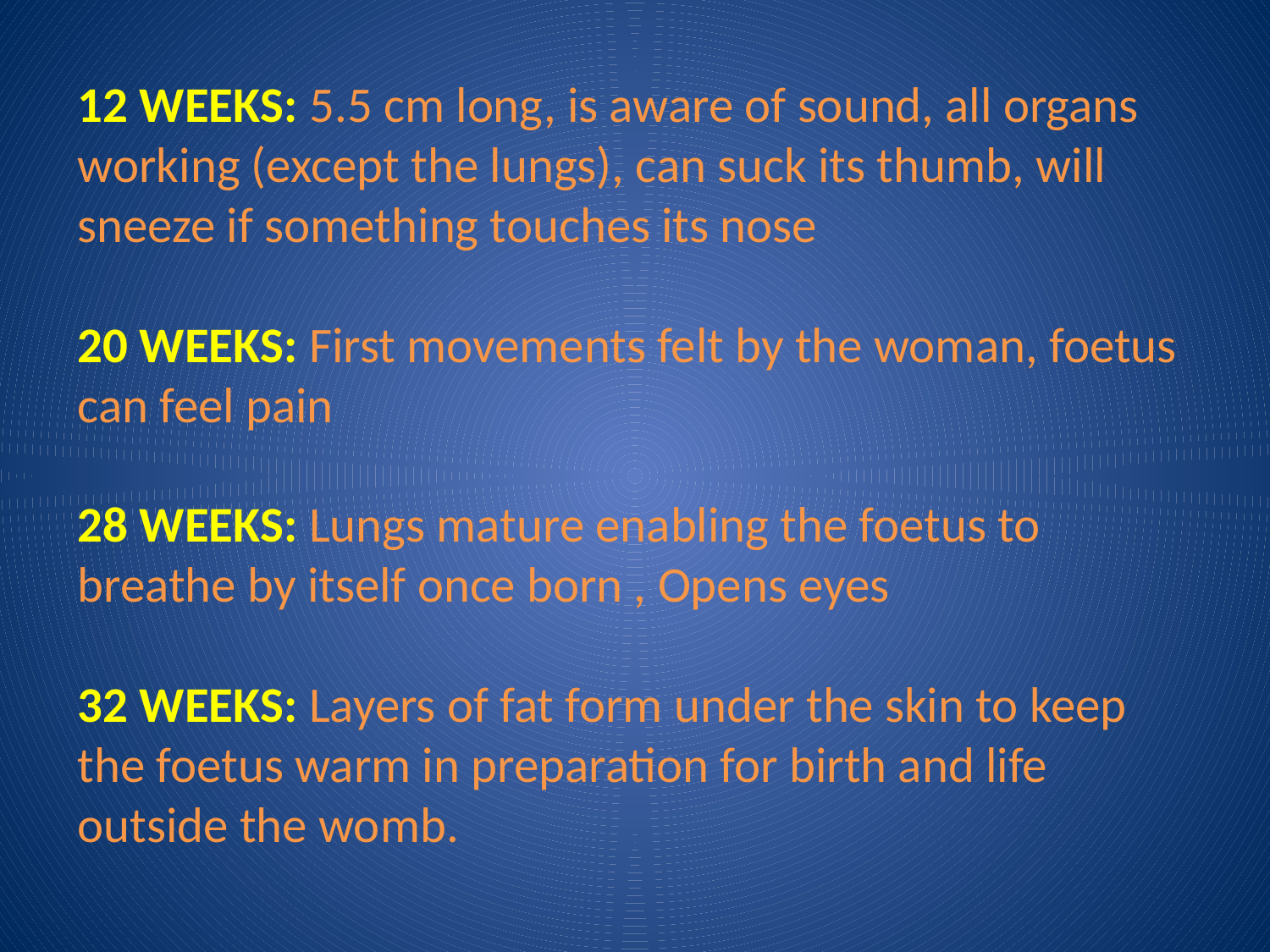

12 WEEKS: 5.5 cm long, is aware of sound, all organs working (except the lungs), can suck its thumb, will sneeze if something touches its nose

20 WEEKS: First movements felt by the woman, foetus can feel pain

28 WEEKS: Lungs mature enabling the foetus to breathe by itself once born , Opens eyes

32 WEEKS: Layers of fat form under the skin to keep the foetus warm in preparation for birth and life outside the womb.